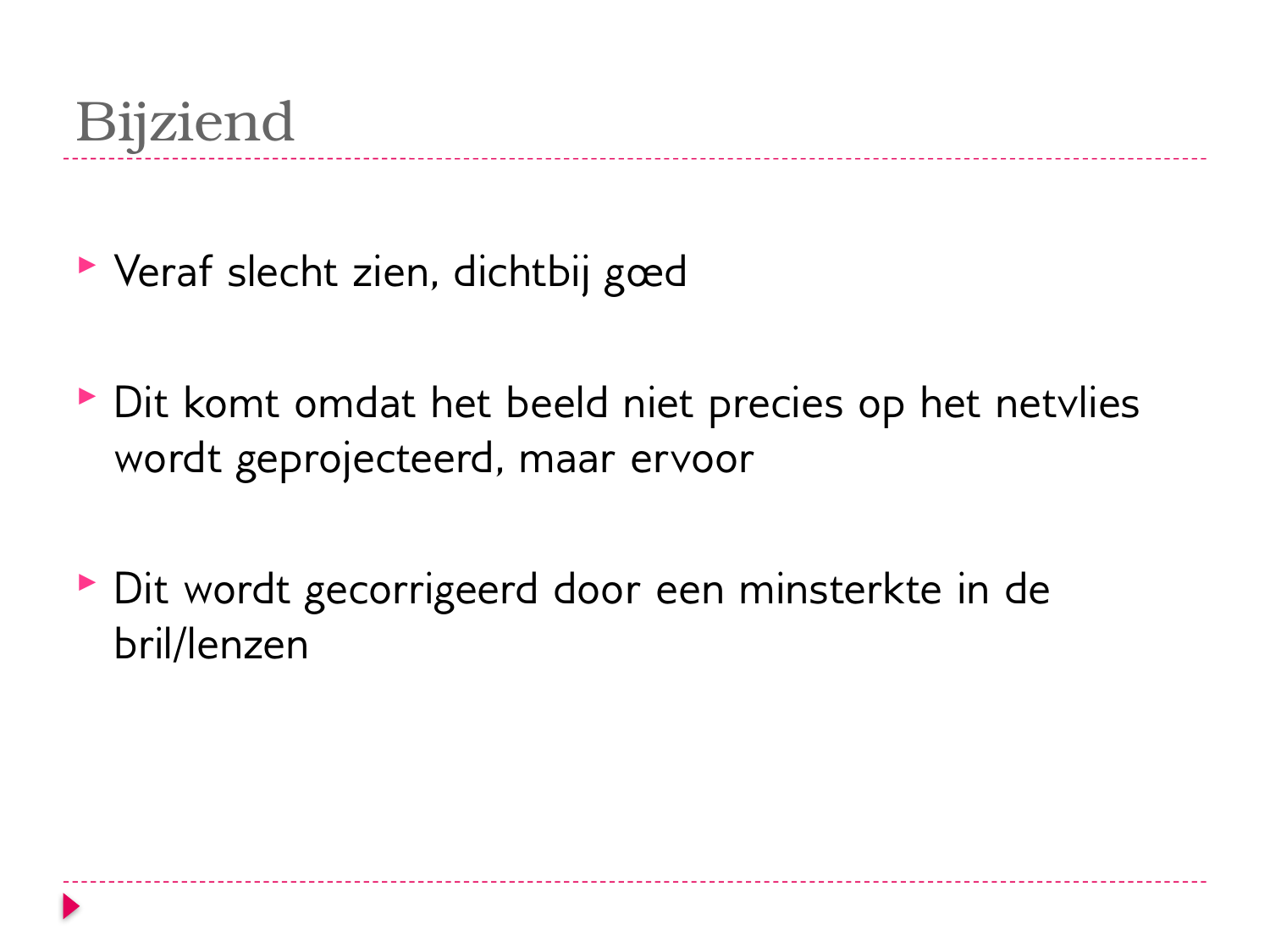

# Bijziend

Veraf slecht zien, dichtbij goed

Dit komt omdat het beeld niet precies op het netvlies wordt geprojecteerd, maar ervoor

Dit wordt gecorrigeerd door een minsterkte in de bril/lenzen